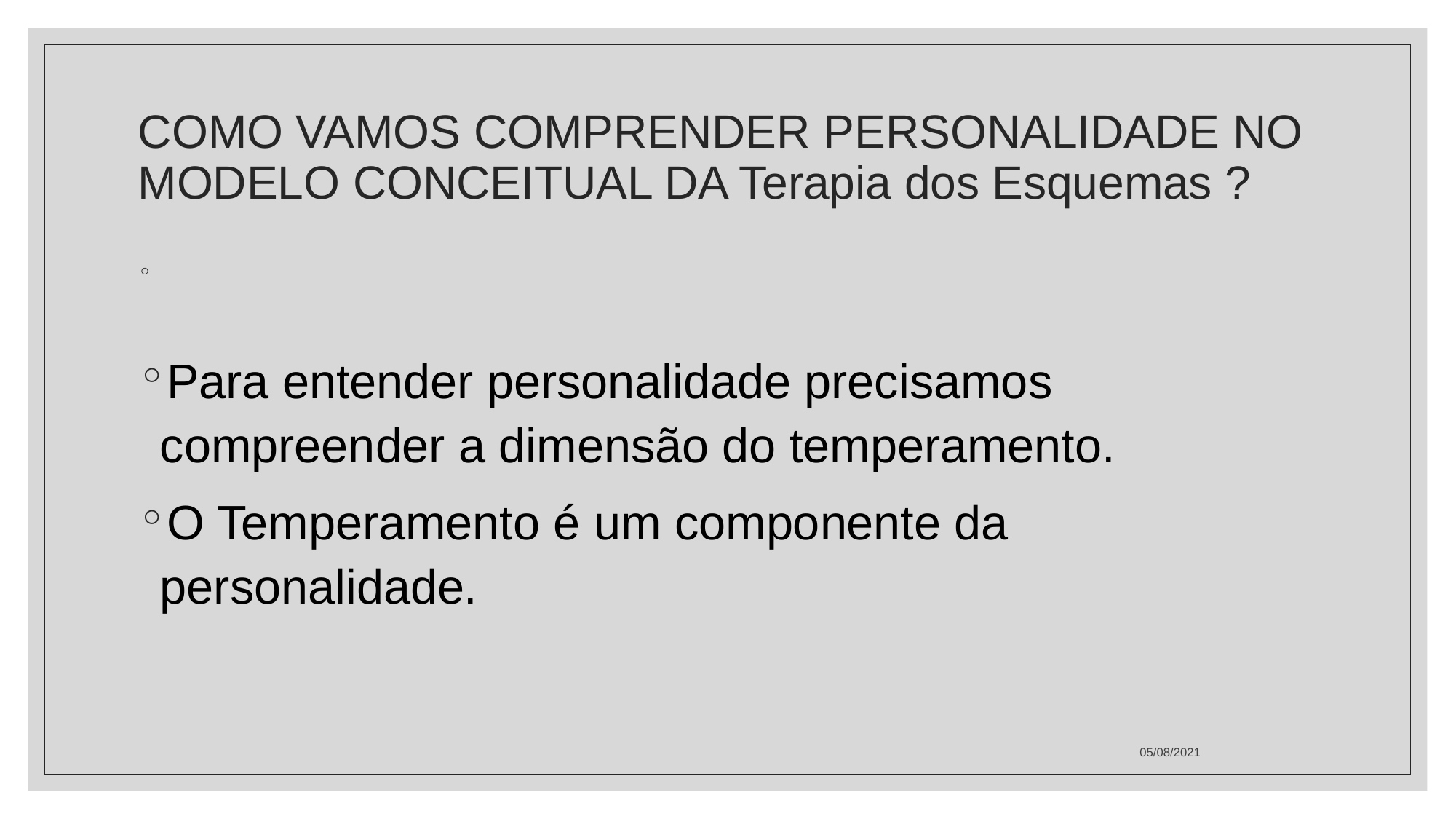

# COMO VAMOS COMPRENDER PERSONALIDADE NO MODELO CONCEITUAL DA Terapia dos Esquemas ?

Para entender personalidade precisamos compreender a dimensão do temperamento.
O Temperamento é um componente da personalidade.
05/08/2021